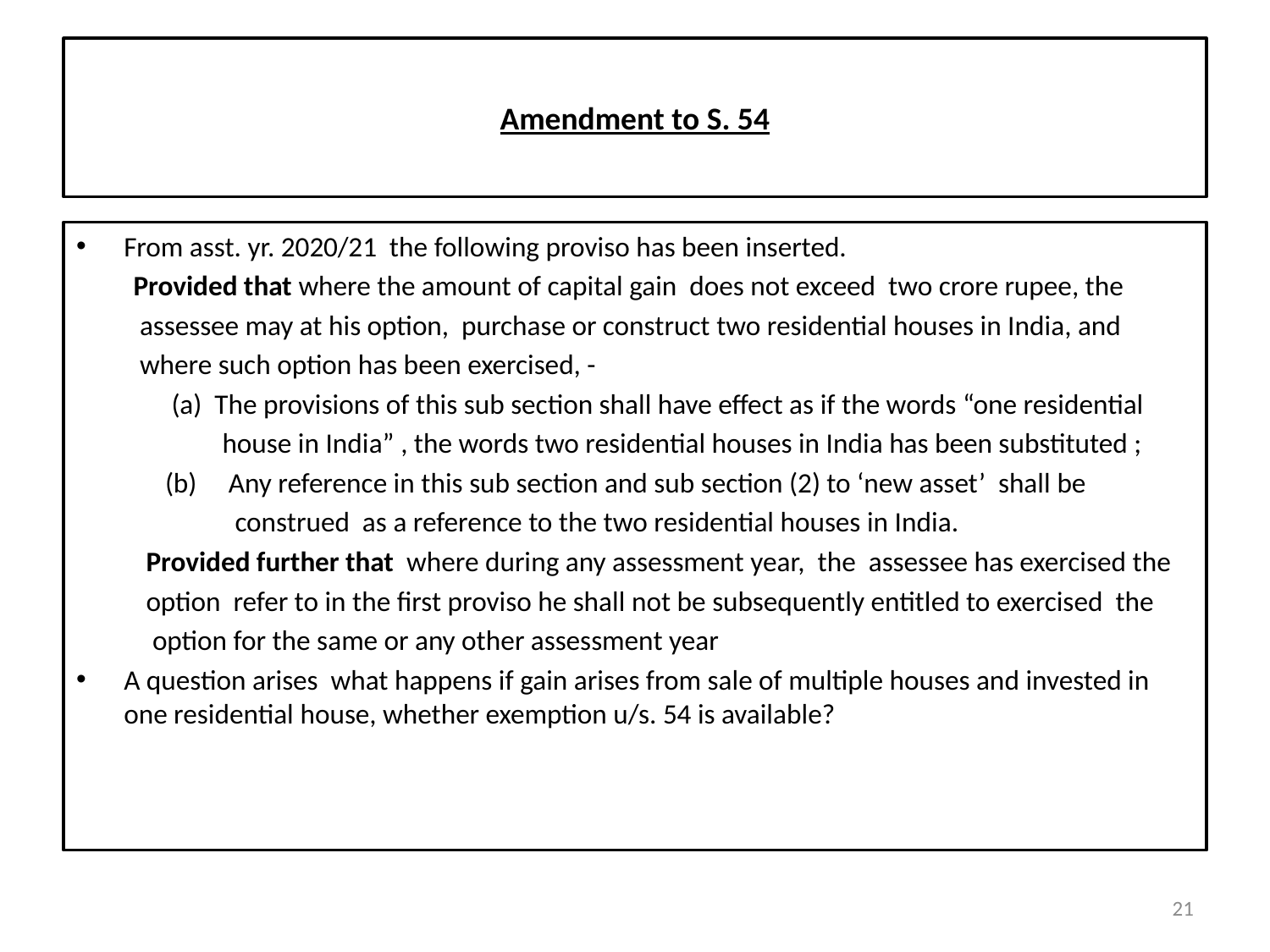

# Amendment to S. 54
From asst. yr. 2020/21  the following proviso has been inserted.
         Provided that where the amount of capital gain  does not exceed  two crore rupee, the
          assessee may at his option,  purchase or construct two residential houses in India, and
          where such option has been exercised, -
               (a)  The provisions of this sub section shall have effect as if the words “one residential
                       house in India” , the words two residential houses in India has been substituted ;
              (b)     Any reference in this sub section and sub section (2) to ‘new asset’  shall be
                         construed  as a reference to the two residential houses in India.
           Provided further that  where during any assessment year,  the  assessee has exercised the
           option  refer to in the first proviso he shall not be subsequently entitled to exercised  the
            option for the same or any other assessment year
A question arises  what happens if gain arises from sale of multiple houses and invested in one residential house, whether exemption u/s. 54 is available?

21